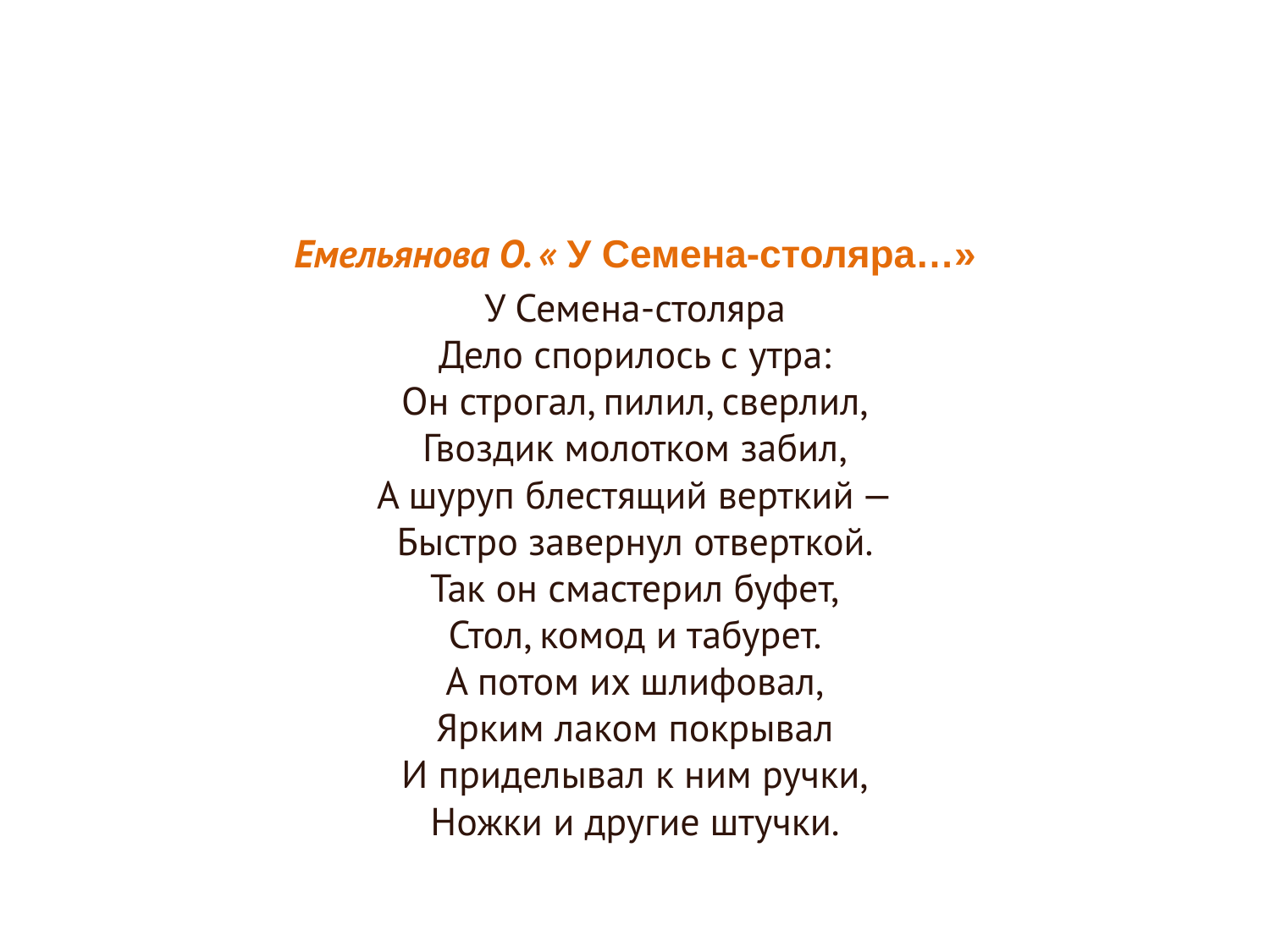

#
Емельянова О. « У Семена-столяра…»
У Семена-столяра
Дело спорилось с утра:
Он строгал, пилил, сверлил,
Гвоздик молотком забил,
А шуруп блестящий верткий —
Быстро завернул отверткой.
Так он смастерил буфет,
Стол, комод и табурет.
А потом их шлифовал,
Ярким лаком покрывал
И приделывал к ним ручки,
Ножки и другие штучки.